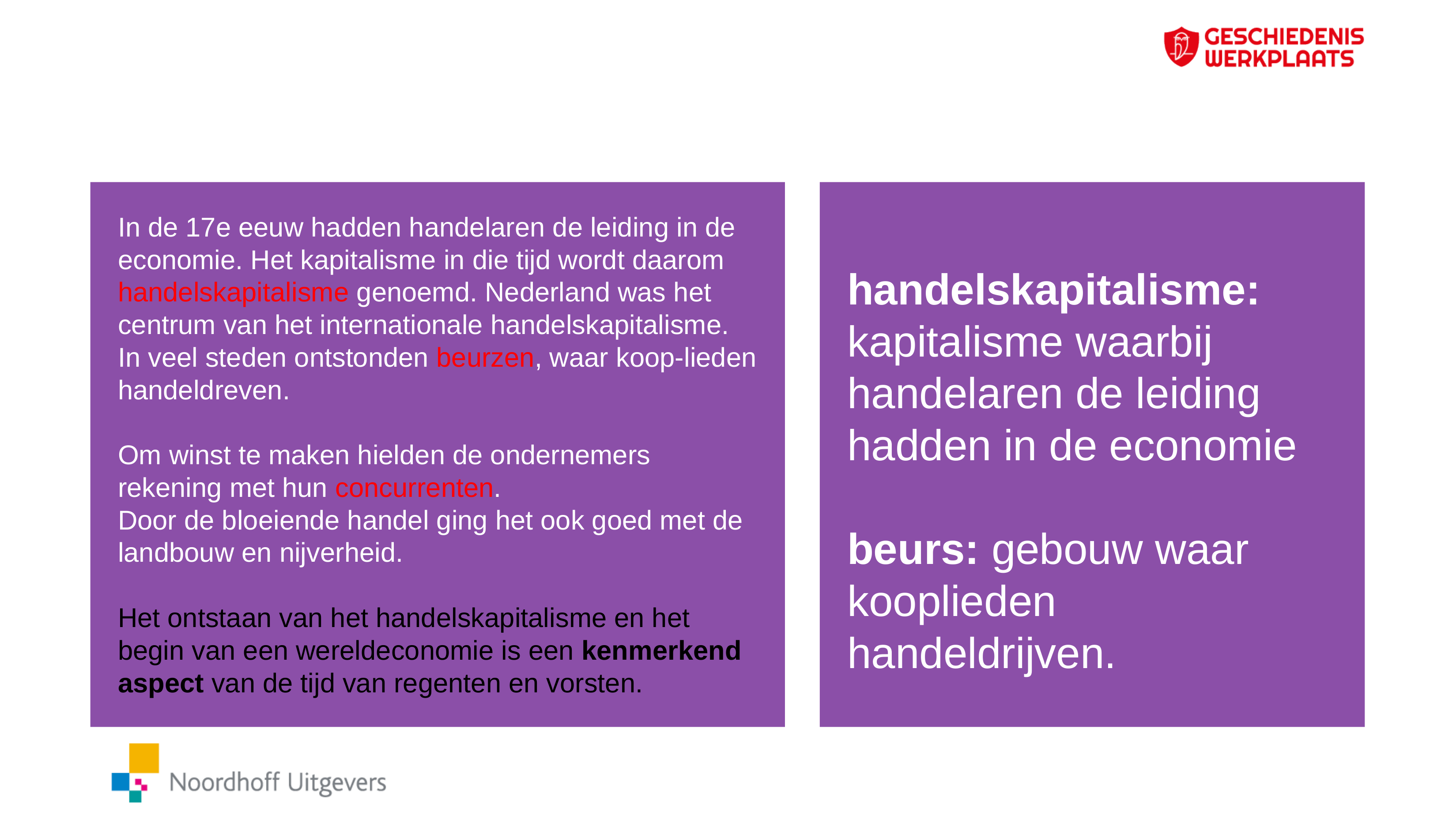

In de 17e eeuw hadden handelaren de leiding in de economie. Het kapitalisme in die tijd wordt daarom handelskapitalisme genoemd. Nederland was het centrum van het internationale handelskapitalisme. In veel steden ontstonden beurzen, waar koop-lieden handeldreven.

Om winst te maken hielden de ondernemers rekening met hun concurrenten.
Door de bloeiende handel ging het ook goed met de landbouw en nijverheid.

Het ontstaan van het handelskapitalisme en het begin van een wereldeconomie is een kenmerkend aspect van de tijd van regenten en vorsten.

handelskapitalisme: kapitalisme waarbij handelaren de leiding hadden in de economie

beurs: gebouw waar kooplieden handeldrijven.

concurrent: iemand die hetzelfde wil